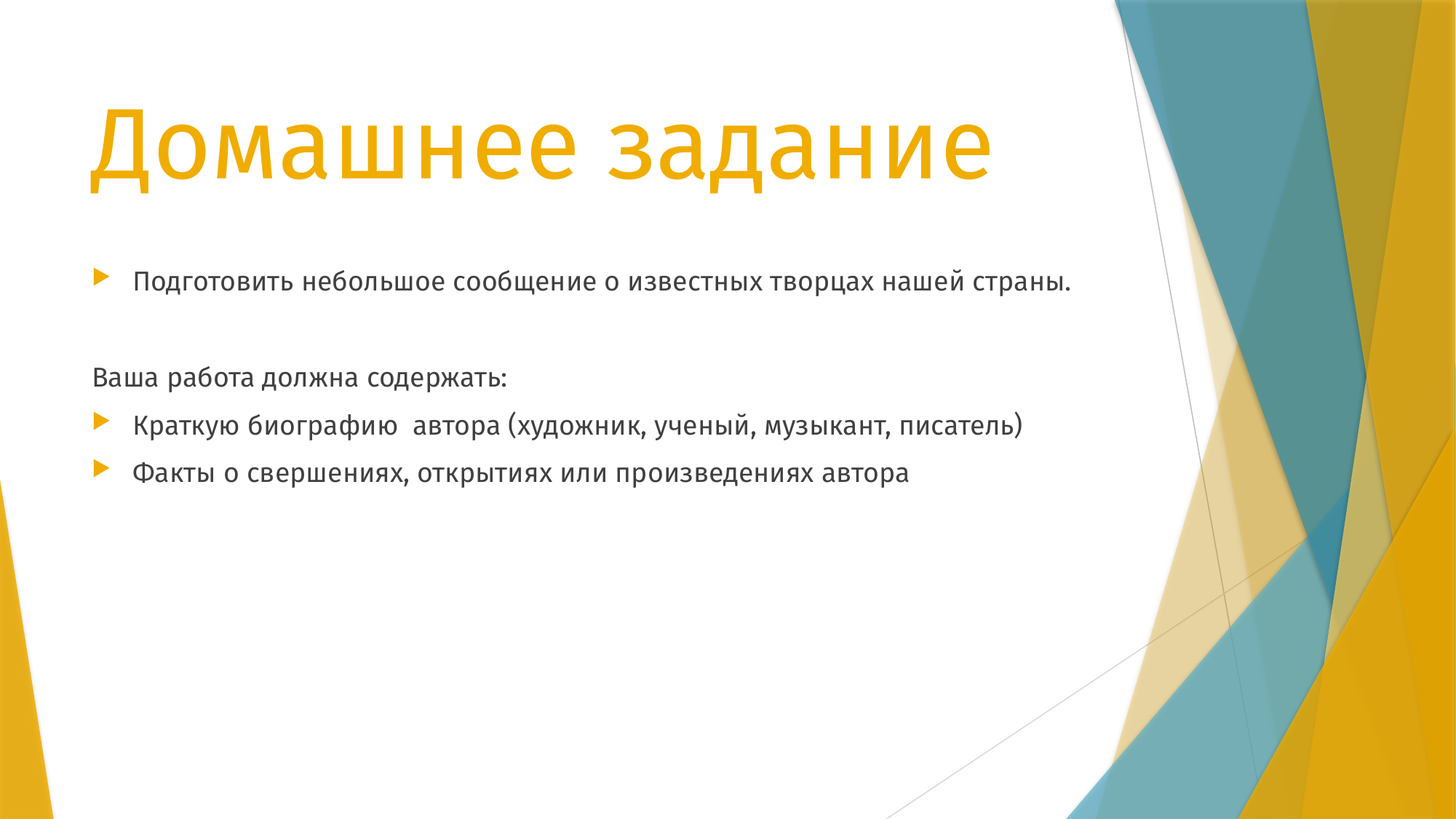

# Домашнее задание
Подготовить небольшое сообщение о известных творцах нашей страны.

Ваша работа должна содержать:
Краткую биографию  автора (художник, ученый, музыкант, писатель)
Факты о свершениях, открытиях или произведениях автора